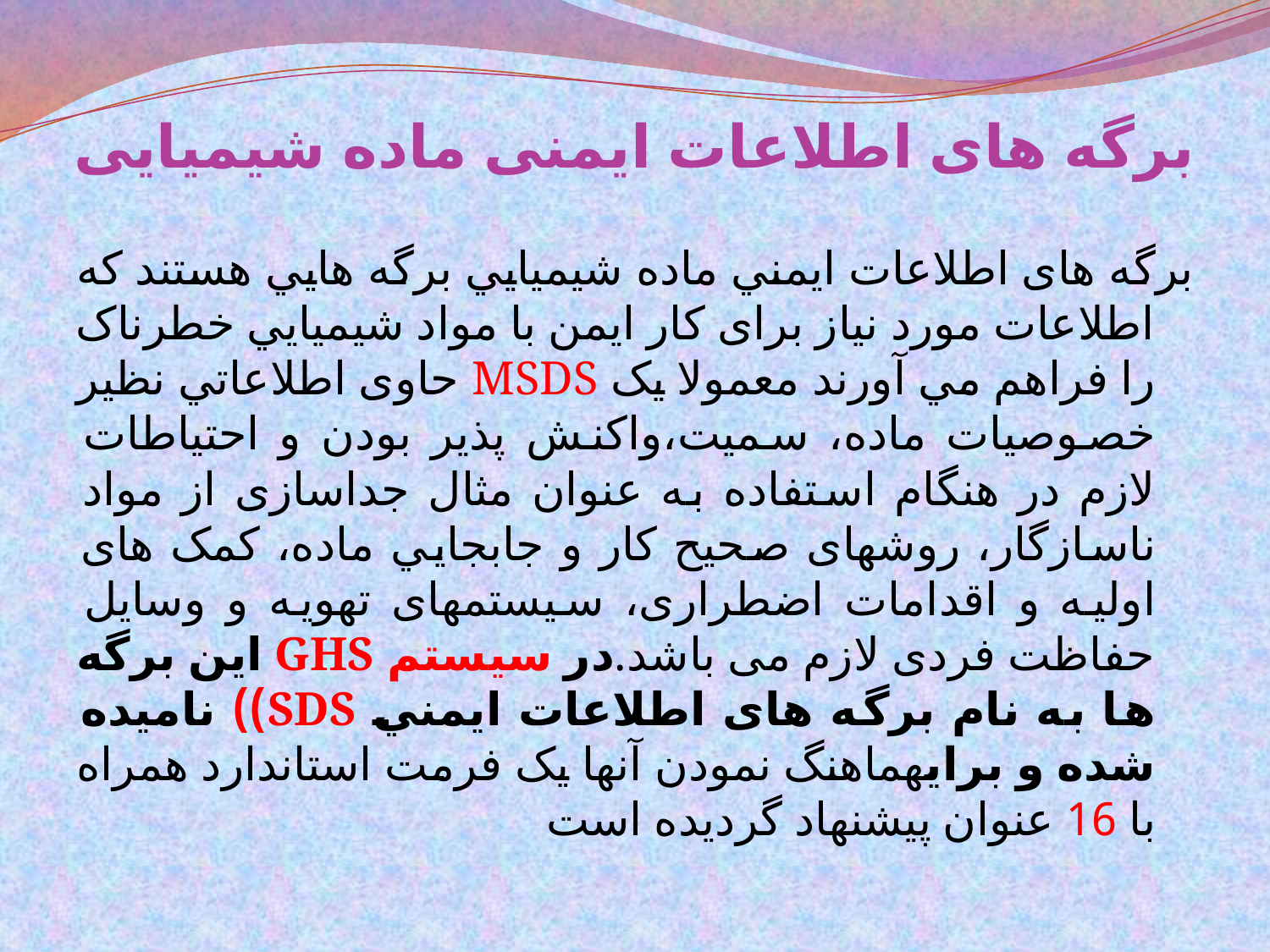

# برگه های اطلاعات ایمنی ماده شیمیایی
برگه های اطلاعات ايمني ماده شيميايي برگه هايي هستند كه اطلاعات مورد نياز برای كار ايمن با مواد شيميايي خطرناک را فراهم مي آورند معمولا یک MSDS حاوی اطلاعاتي نظير خصوصيات ماده، سميت،واكنش پذير بودن و احتياطات لازم در هنگام استفاده به عنوان مثال جداسازی از مواد ناسازگار، روشهای صحيح كار و جابجايي ماده، كمک های اوليه و اقدامات اضطراری، سيستمهای تهويه و وسايل حفاظت فردی لازم می باشد.در سیستم GHS اين برگه ها به نام برگه های اطلاعات ايمني SDS)) نامیده شده و برایهماهنگ نمودن آنها يک فرمت استاندارد همراه با 16 عنوان پيشنهاد گرديده است